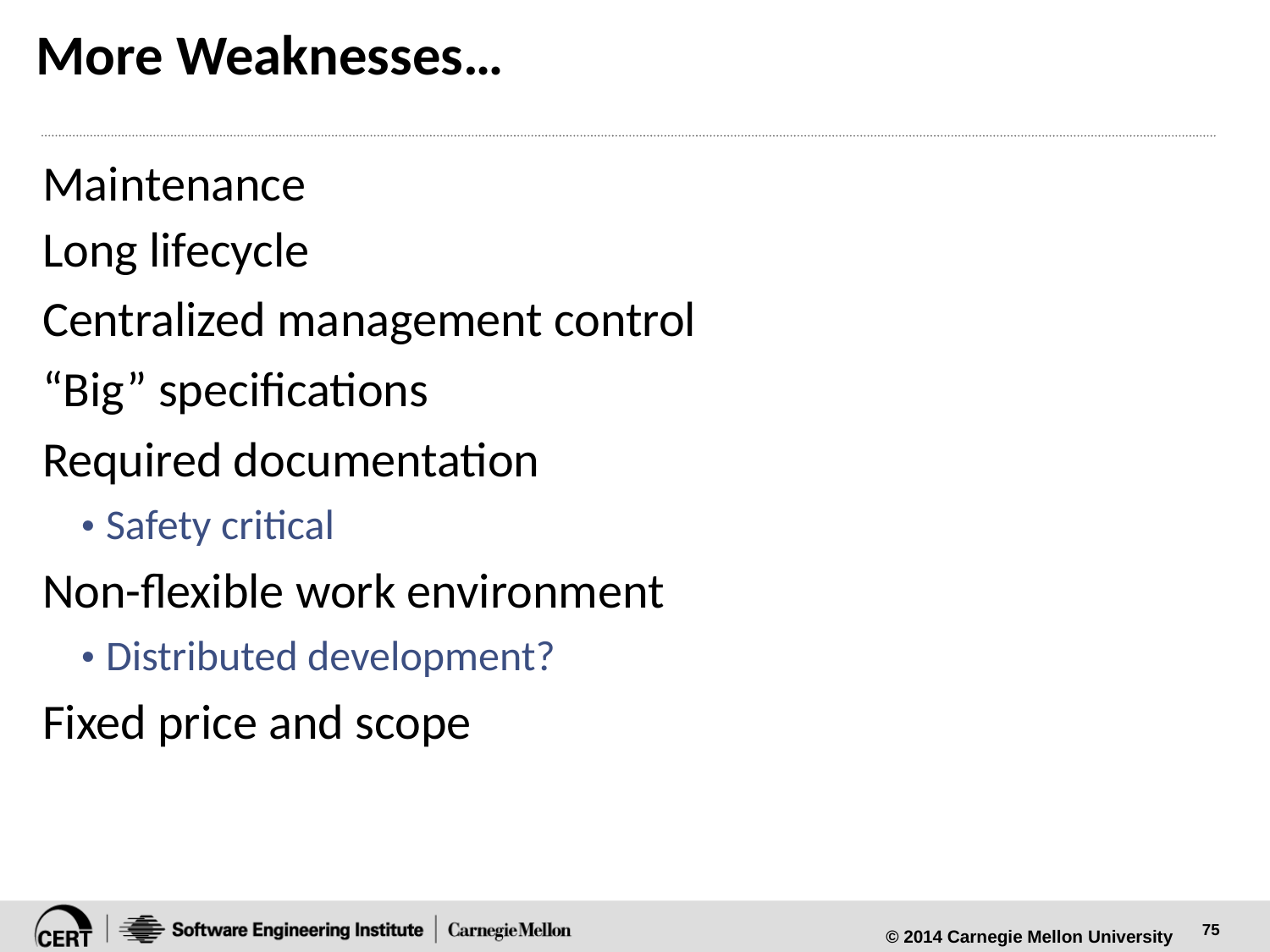

# More Weaknesses…
Maintenance
Long lifecycle
Centralized management control
“Big” specifications
Required documentation
Safety critical
Non-flexible work environment
Distributed development?
Fixed price and scope